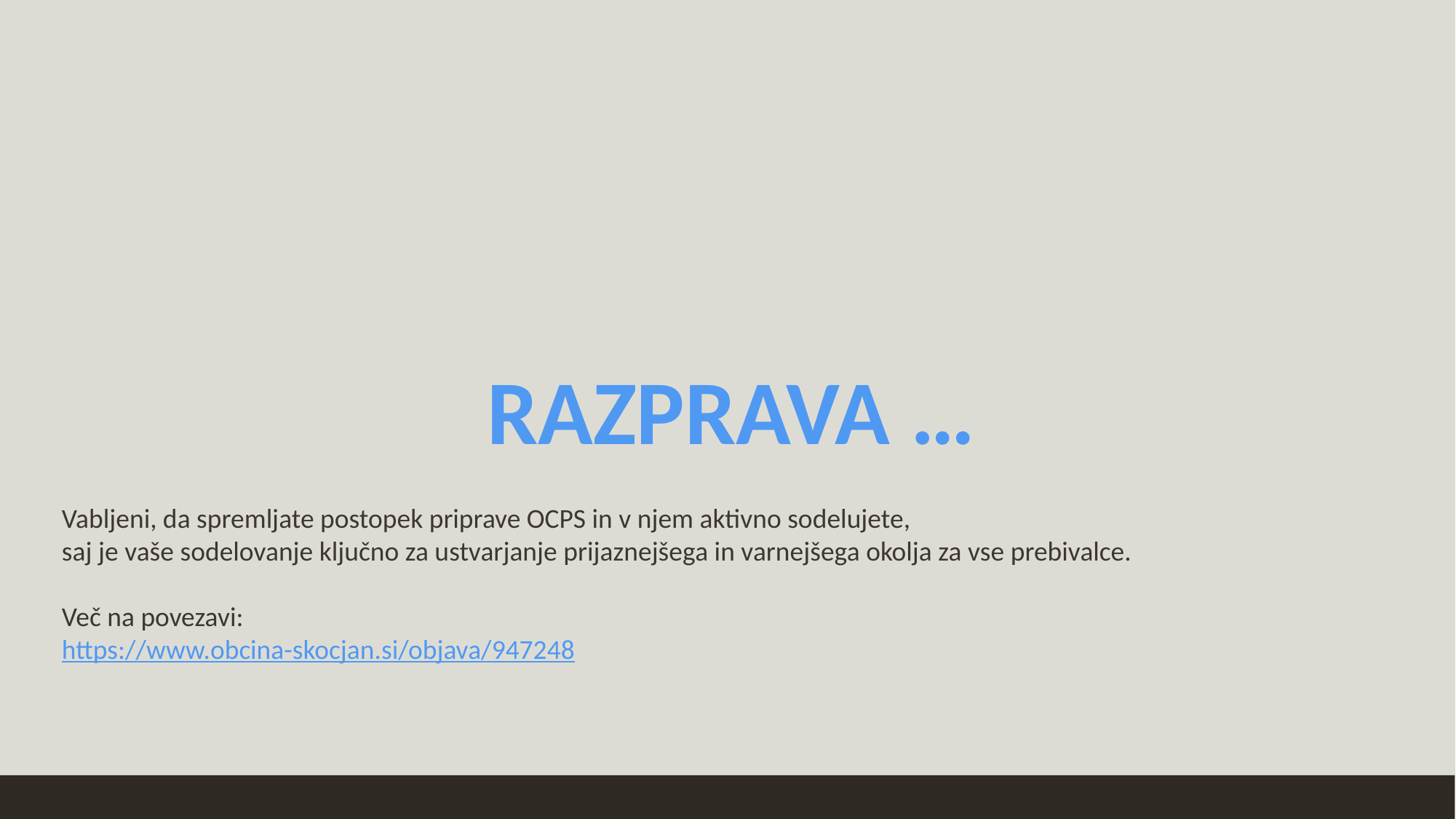

RAZPRAVA …
Vabljeni, da spremljate postopek priprave OCPS in v njem aktivno sodelujete,
saj je vaše sodelovanje ključno za ustvarjanje prijaznejšega in varnejšega okolja za vse prebivalce.

Več na povezavi:
https://www.obcina-skocjan.si/objava/947248